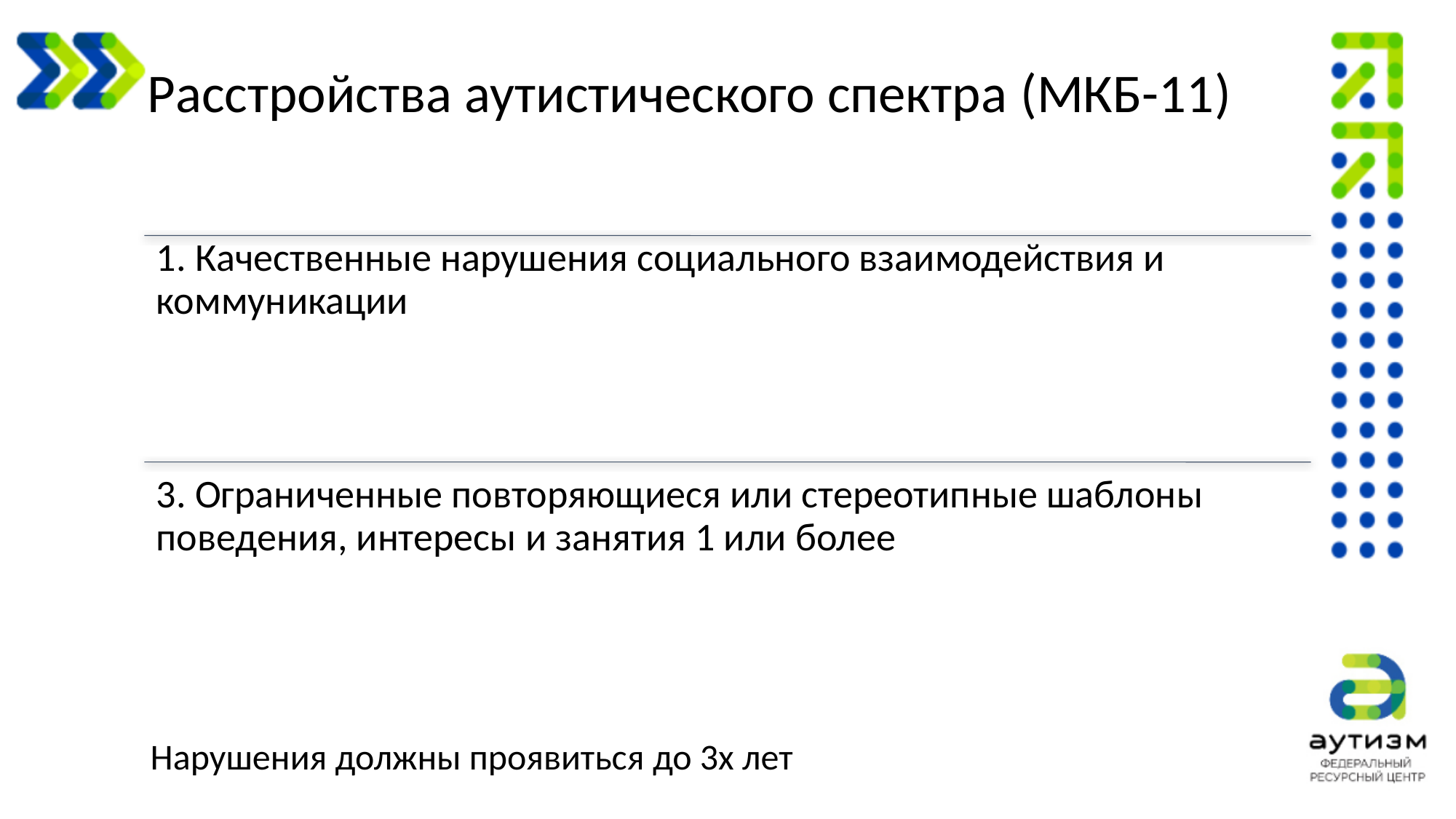

# Расстройства аутистического спектра (МКБ-11)
1. Качественные нарушения социального взаимодействия и коммуникации
3. Ограниченные повторяющиеся или стереотипные шаблоны поведения, интересы и занятия 1 или более
Нарушения должны проявиться до 3х лет